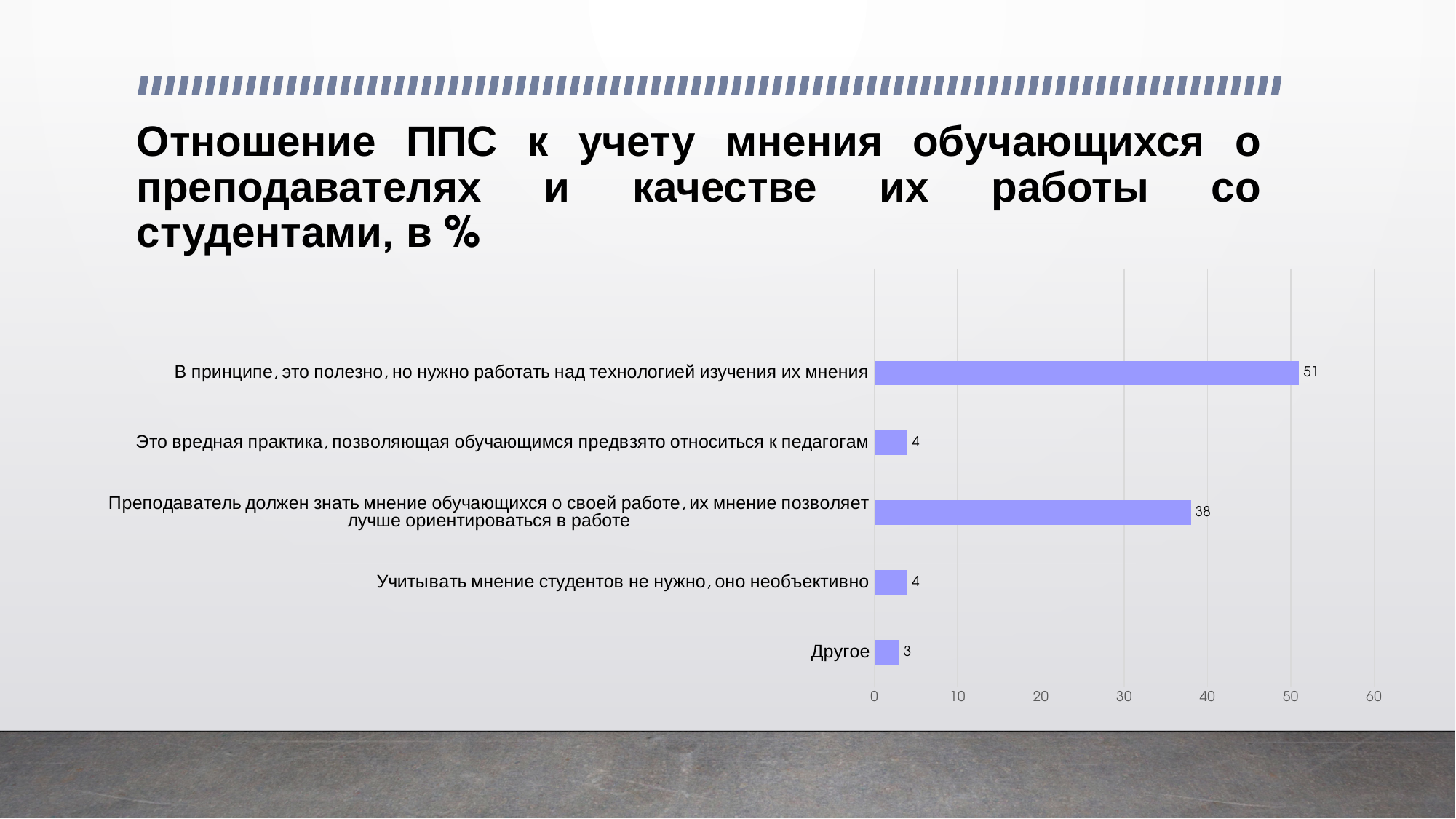

# Отношение ППС к учету мнения обучающихся о преподавателях и качестве их работы со студентами, в %

### Chart

| Category | Ряд 1 |
|---|---|
| Другое | 3.0 |
| Учитывать мнение студентов не нужно, оно необъективно | 4.0 |
| Преподаватель должен знать мнение обучающихся о своей работе, их мнение позволяет лучше ориентироваться в работе | 38.0 |
| Это вредная практика, позволяющая обучающимся предвзято относиться к педагогам | 4.0 |
| В принципе, это полезно, но нужно работать над технологией изучения их мнения | 51.0 |